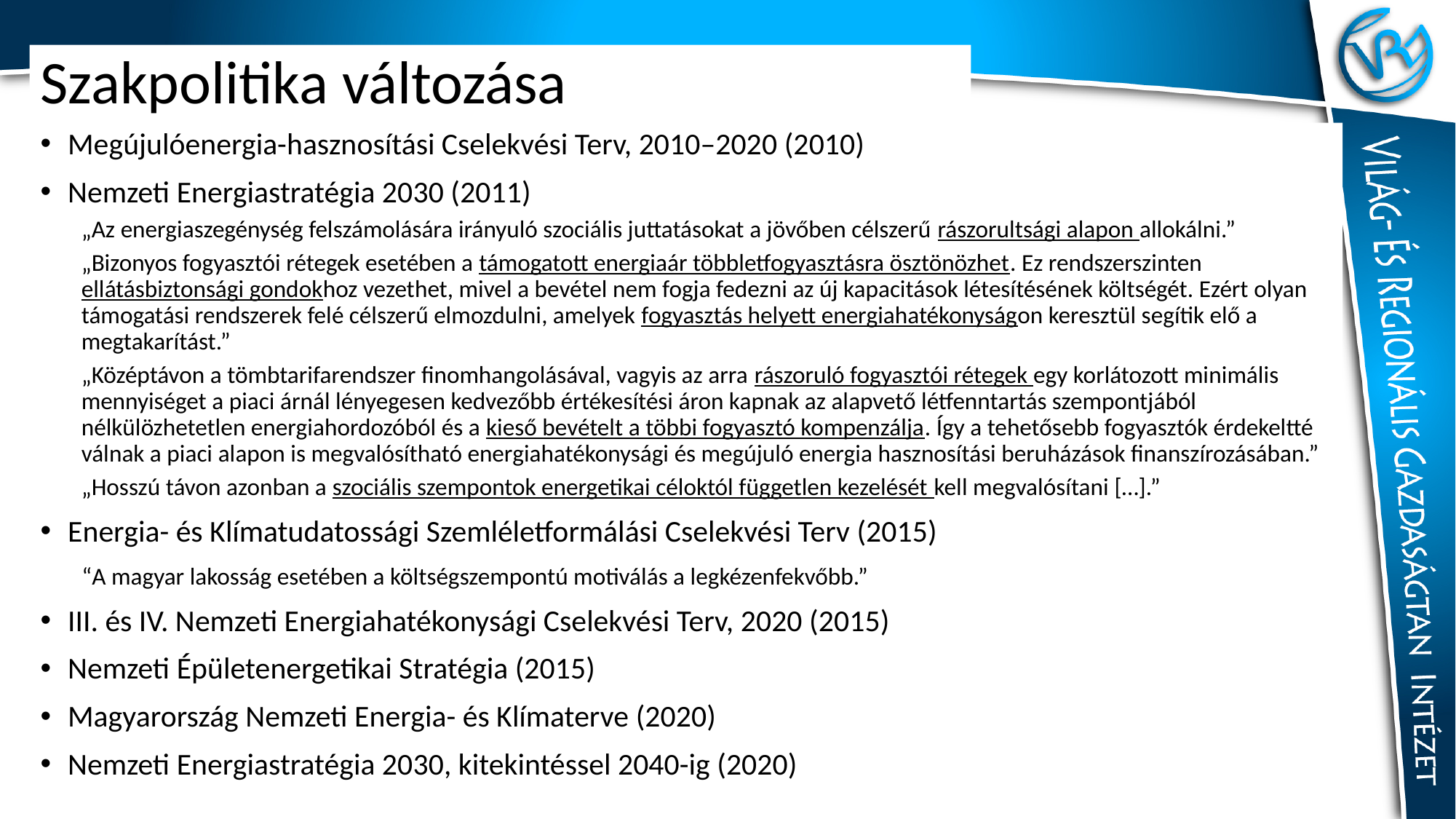

# Szakpolitika változása
Megújulóenergia-hasznosítási Cselekvési Terv, 2010–2020 (2010)
Nemzeti Energiastratégia 2030 (2011)
„Az energiaszegénység felszámolására irányuló szociális juttatásokat a jövőben célszerű rászorultsági alapon allokálni.”
„Bizonyos fogyasztói rétegek esetében a támogatott energiaár többletfogyasztásra ösztönözhet. Ez rendszerszinten ellátásbiztonsági gondokhoz vezethet, mivel a bevétel nem fogja fedezni az új kapacitások létesítésének költségét. Ezért olyan támogatási rendszerek felé célszerű elmozdulni, amelyek fogyasztás helyett energiahatékonyságon keresztül segítik elő a megtakarítást.”
„Középtávon a tömbtarifarendszer finomhangolásával, vagyis az arra rászoruló fogyasztói rétegek egy korlátozott minimális mennyiséget a piaci árnál lényegesen kedvezőbb értékesítési áron kapnak az alapvető létfenntartás szempontjából nélkülözhetetlen energiahordozóból és a kieső bevételt a többi fogyasztó kompenzálja. Így a tehetősebb fogyasztók érdekeltté válnak a piaci alapon is megvalósítható energiahatékonysági és megújuló energia hasznosítási beruházások finanszírozásában.”
„Hosszú távon azonban a szociális szempontok energetikai céloktól független kezelését kell megvalósítani […].”
Energia- és Klímatudatossági Szemléletformálási Cselekvési Terv (2015)
“A magyar lakosság esetében a költségszempontú motiválás a legkézenfekvőbb.”
III. és IV. Nemzeti Energiahatékonysági Cselekvési Terv, 2020 (2015)
Nemzeti Épületenergetikai Stratégia (2015)
Magyarország Nemzeti Energia- és Klímaterve (2020)
Nemzeti Energiastratégia 2030, kitekintéssel 2040-ig (2020)